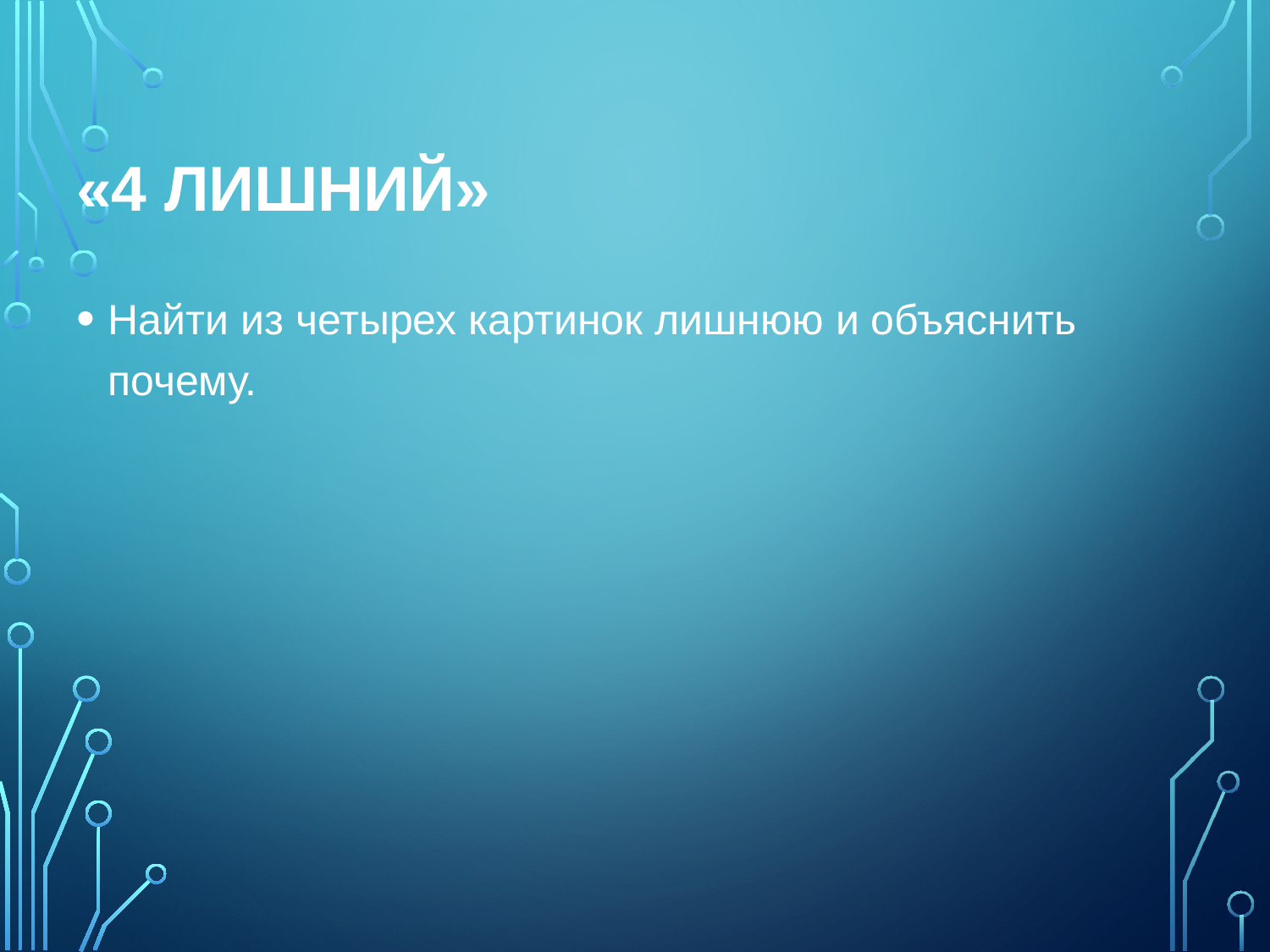

# «4 лишний»
Найти из четырех картинок лишнюю и объяснить почему.